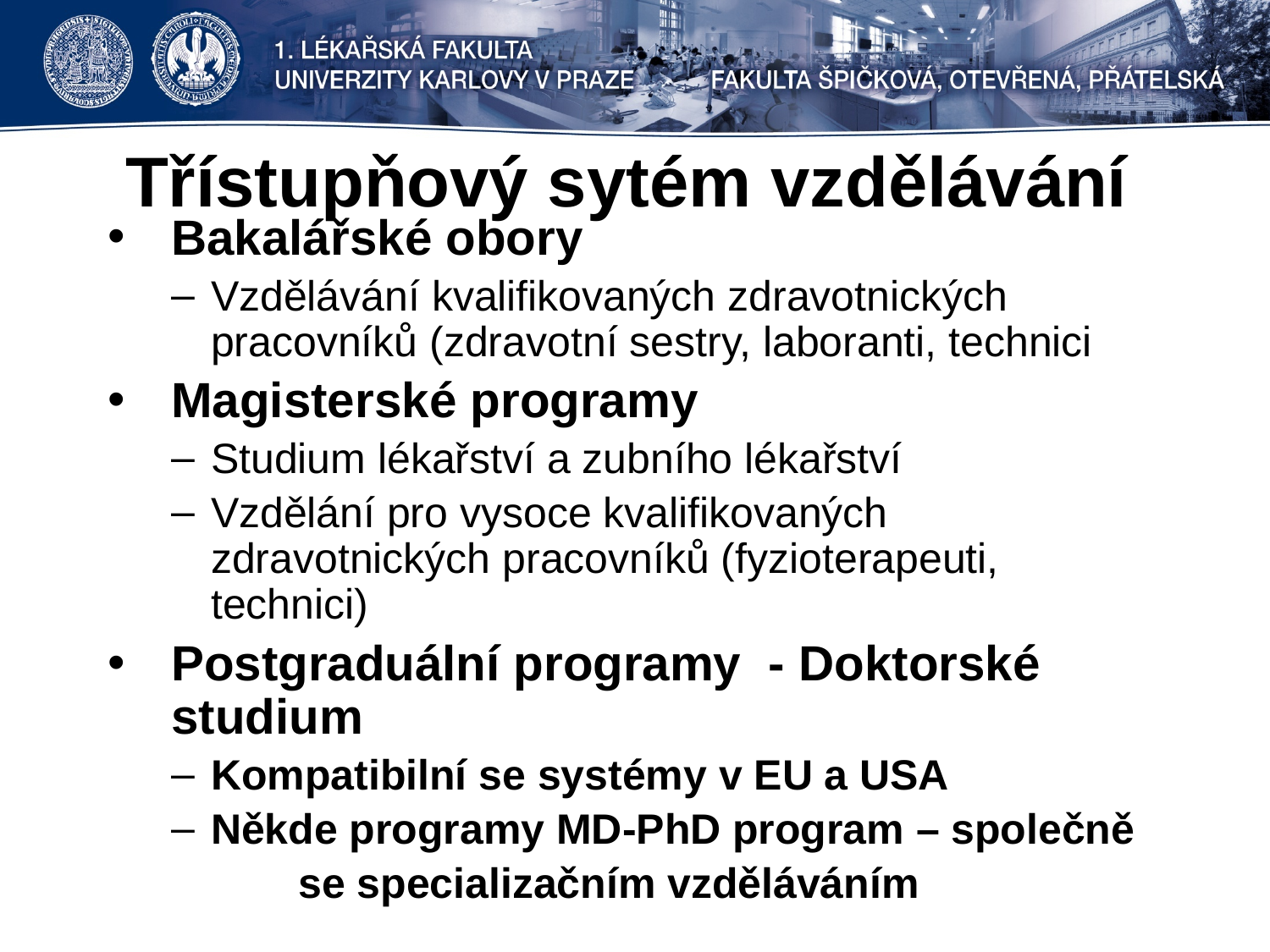

# Třístupňový sytém vzdělávání
Bakalářské obory
Vzdělávání kvalifikovaných zdravotnických pracovníků (zdravotní sestry, laboranti, technici
Magisterské programy
Studium lékařství a zubního lékařství
Vzdělání pro vysoce kvalifikovaných zdravotnických pracovníků (fyzioterapeuti, technici)
Postgraduální programy  - Doktorské studium
Kompatibilní se systémy v EU a USA
Někde programy MD-PhD program – společně
	se specializačním vzděláváním